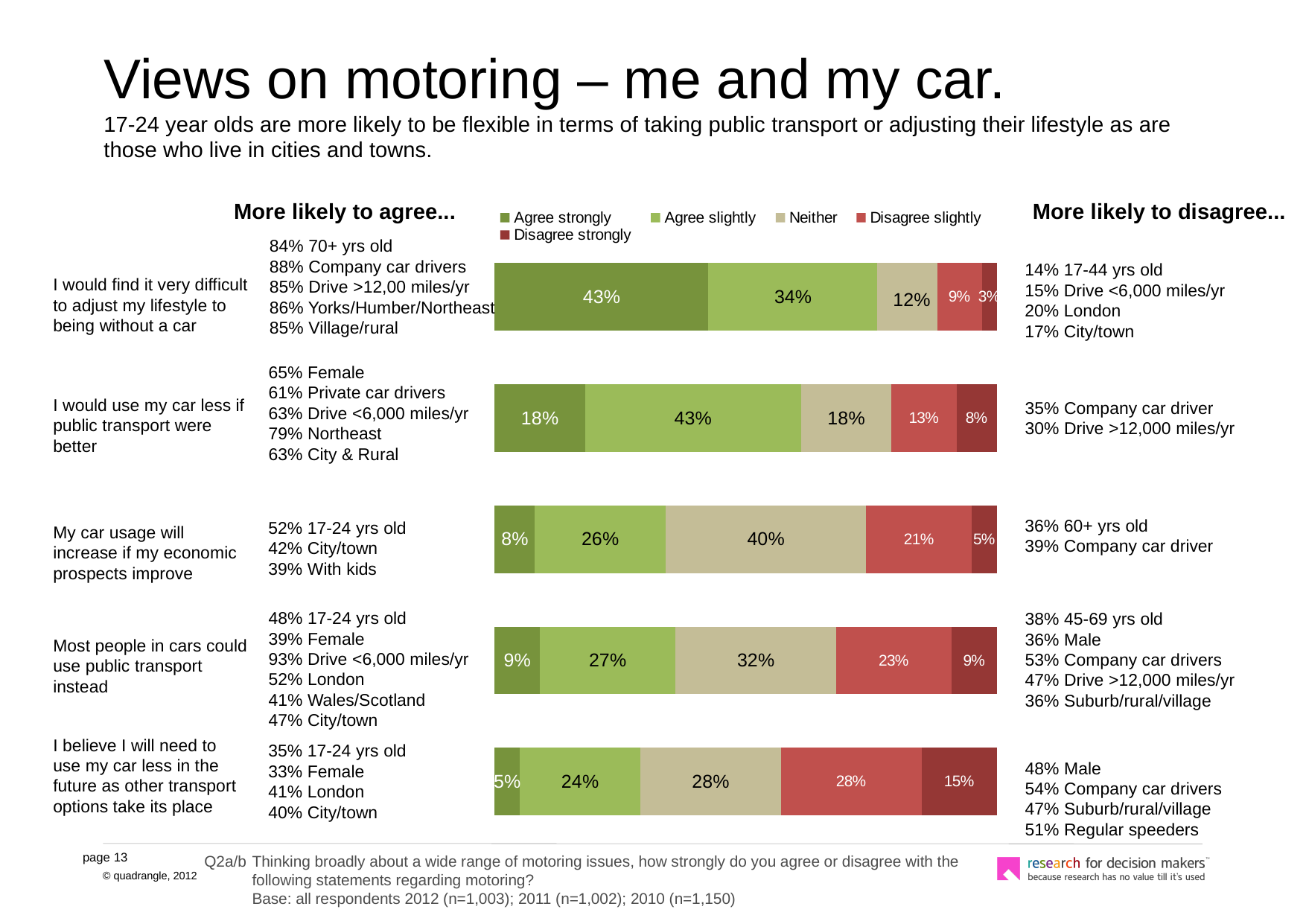

# Views on motoring – me and my car. 17-24 year olds are more likely to be flexible in terms of taking public transport or adjusting their lifestyle as are those who live in cities and towns.

### Chart

| Category | Agree strongly | Agree slightly | Neither | Disagree slightly | Disagree strongly |
|---|---|---|---|---|---|
| Would find it very difficult to adjust to a carless lifestyle | 0.4300000000000004 | 0.34 | 0.12000000000000002 | 0.09000000000000002 | 0.030000000000000002 |
| Would use car less if public transport were better | 0.18000000000000024 | 0.4300000000000004 | 0.18000000000000024 | 0.13 | 0.08000000000000004 |
| My car usage will increase if my economic prospects improve | 0.08000000000000004 | 0.26 | 0.4 | 0.21000000000000021 | 0.05 |
| Most people in cars could use public transport instead | 0.09000000000000002 | 0.27 | 0.32000000000000195 | 0.23 | 0.09000000000000002 |
| Will need to use my car less in the future as other transport options improve | 0.05 | 0.2400000000000002 | 0.2800000000000001 | 0.2800000000000001 | 0.15000000000000024 |
More likely to agree...
More likely to disagree...
84% 70+ yrs old
88% Company car drivers
85% Drive >12,00 miles/yr
86% Yorks/Humber/Northeast
85% Village/rural

14% 17-44 yrs old
15% Drive <6,000 miles/yr
20% London
17% City/town
I would find it very difficult to adjust my lifestyle to being without a car
65% Female
61% Private car drivers
63% Drive <6,000 miles/yr
79% Northeast
63% City & Rural
I would use my car less if public transport were better
35% Company car driver
30% Drive >12,000 miles/yr
36% 60+ yrs old
39% Company car driver
52% 17-24 yrs old
42% City/town
39% With kids
My car usage will increase if my economic prospects improve
48% 17-24 yrs old
39% Female
93% Drive <6,000 miles/yr
52% London
41% Wales/Scotland
47% City/town
38% 45-69 yrs old
36% Male
53% Company car drivers
47% Drive >12,000 miles/yr
36% Suburb/rural/village
Most people in cars could use public transport instead
I believe I will need to use my car less in the future as other transport options take its place
35% 17-24 yrs old
33% Female
41% London
40% City/town
48% Male
54% Company car drivers
47% Suburb/rural/village
51% Regular speeders
Q2a/b	Thinking broadly about a wide range of motoring issues, how strongly do you agree or disagree with the following statements regarding motoring?
	Base: all respondents 2012 (n=1,003); 2011 (n=1,002); 2010 (n=1,150)